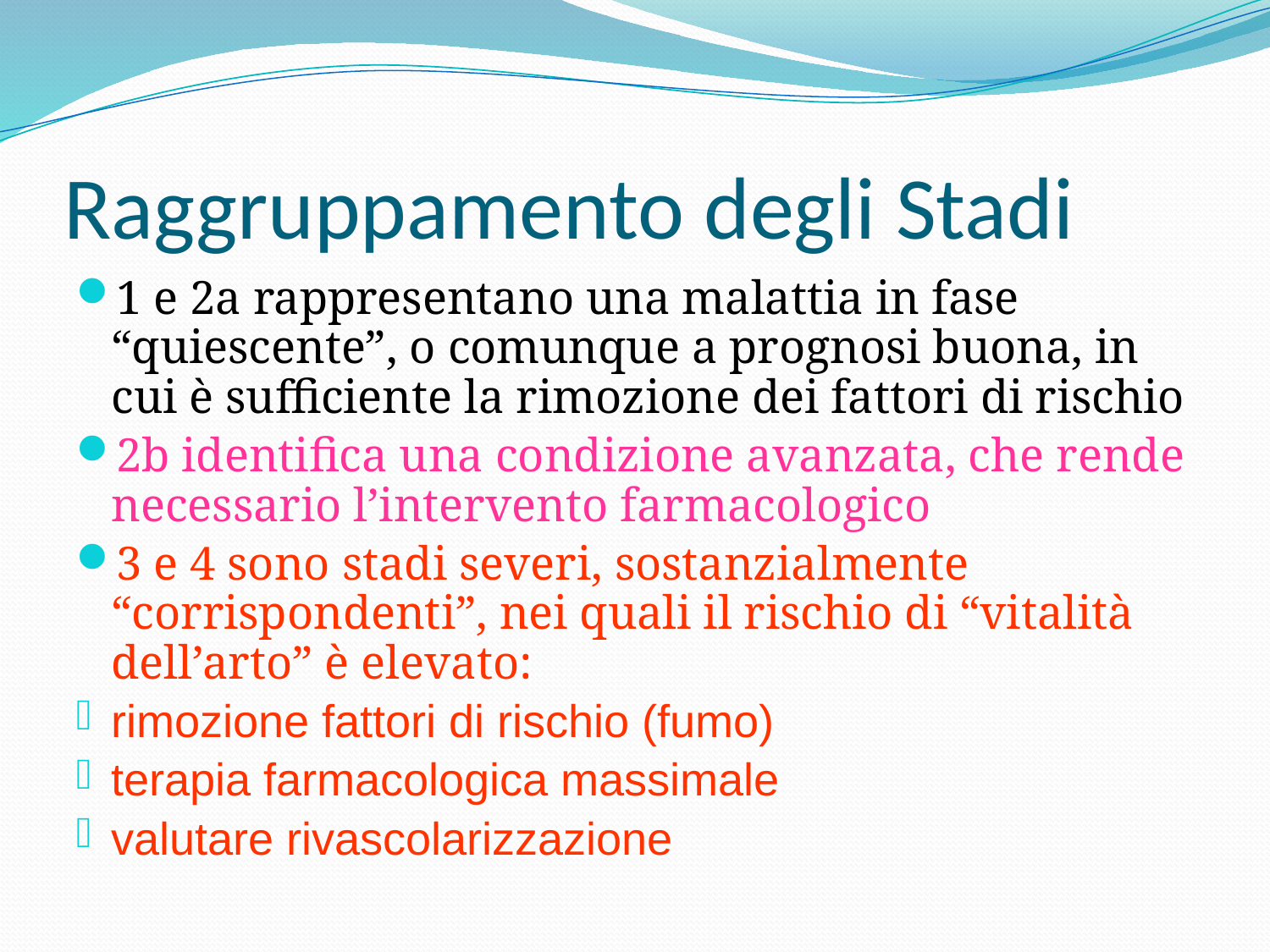

# Raggruppamento degli Stadi
1 e 2a rappresentano una malattia in fase “quiescente”, o comunque a prognosi buona, in cui è sufficiente la rimozione dei fattori di rischio
2b identifica una condizione avanzata, che rende necessario l’intervento farmacologico
3 e 4 sono stadi severi, sostanzialmente “corrispondenti”, nei quali il rischio di “vitalità dell’arto” è elevato:
rimozione fattori di rischio (fumo)
terapia farmacologica massimale
valutare rivascolarizzazione